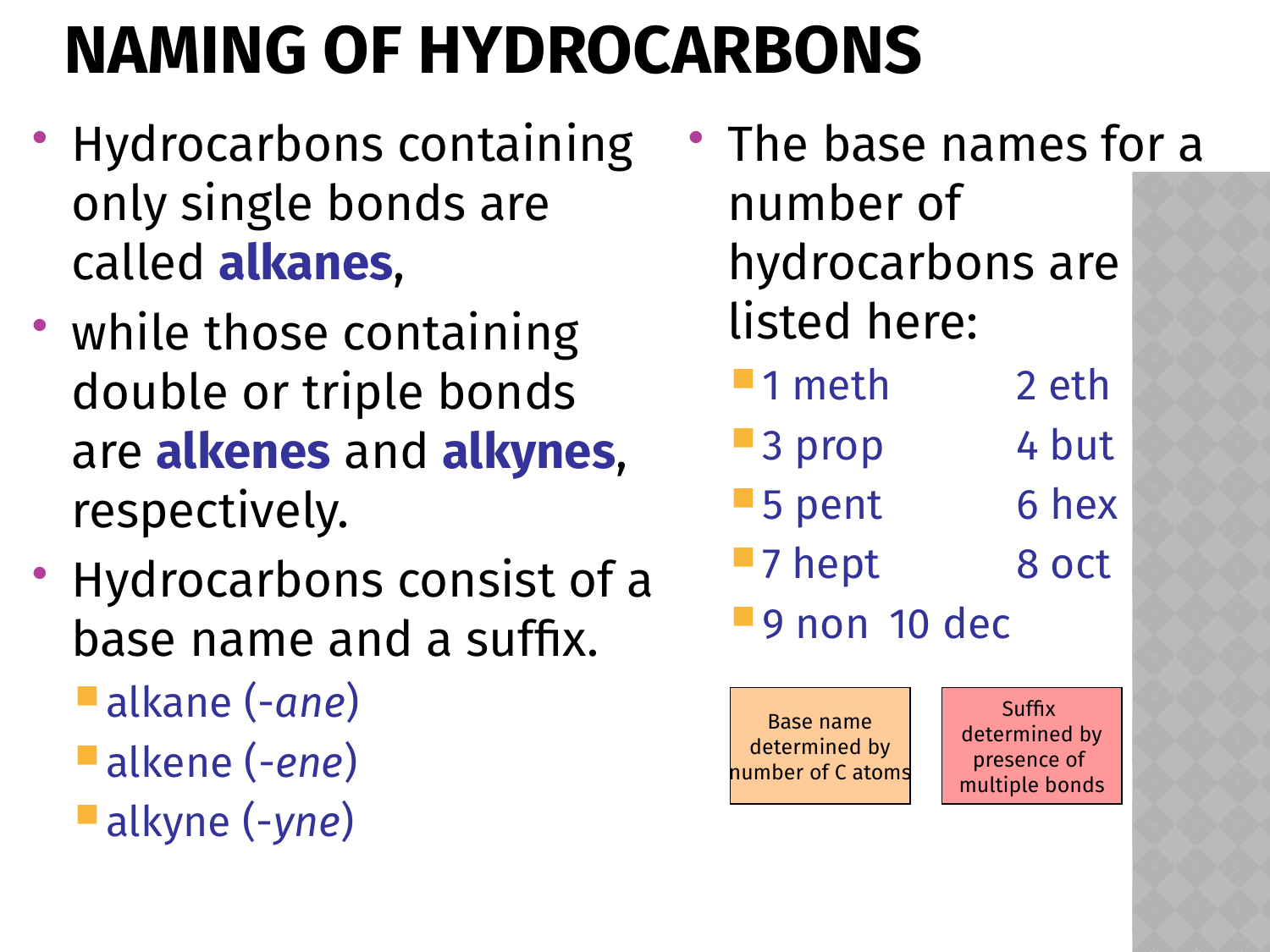

# Naming of Hydrocarbons
Hydrocarbons containing only single bonds are called alkanes,
while those containing double or triple bonds are alkenes and alkynes, respectively.
Hydrocarbons consist of a base name and a suffix.
alkane (-ane)
alkene (-ene)
alkyne (-yne)
The base names for a number of hydrocarbons are listed here:
1 meth	2 eth
3 prop 	4 but
5 pent 	6 hex
7 hept 	8 oct
9 non 	10 dec
Base name
determined by
number of C atoms
Suffix
determined by
presence of
multiple bonds